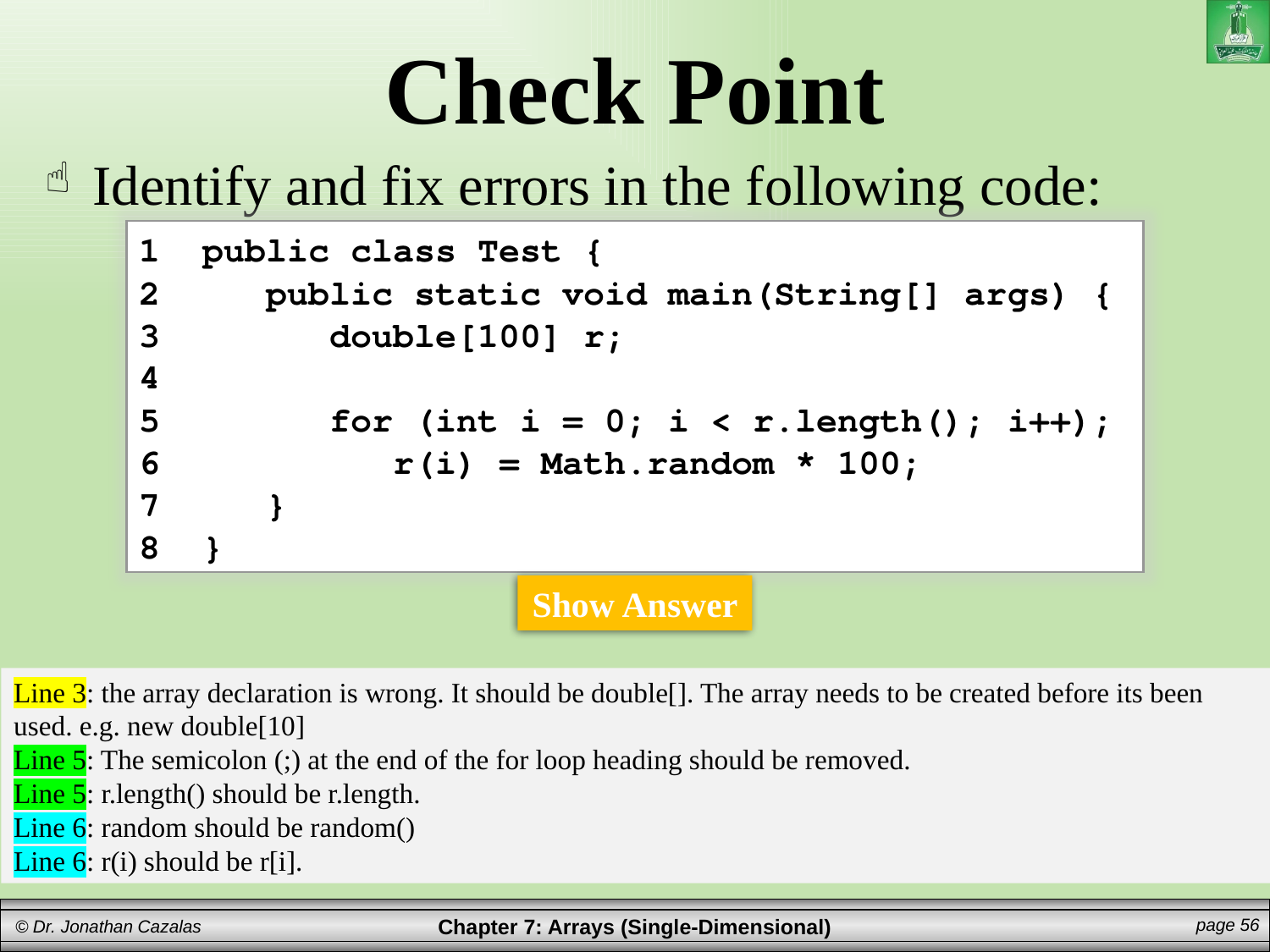

# Check Point
Identify and fix errors in the following code:

1  public class Test {
2     public static void main(String[] args) {
3        double[100] r;
4
5        for (int i = 0; i < r.length(); i++);
6           r(i) = Math.random * 100;
7     }
8  }
Show Answer
Line 3: the array declaration is wrong. It should be double[]. The array needs to be created before its been used. e.g. new double[10] 
Line 5: The semicolon (;) at the end of the for loop heading should be removed. 
Line 5: r.length() should be r.length. 
Line 6: random should be random() 
Line 6: r(i) should be r[i].